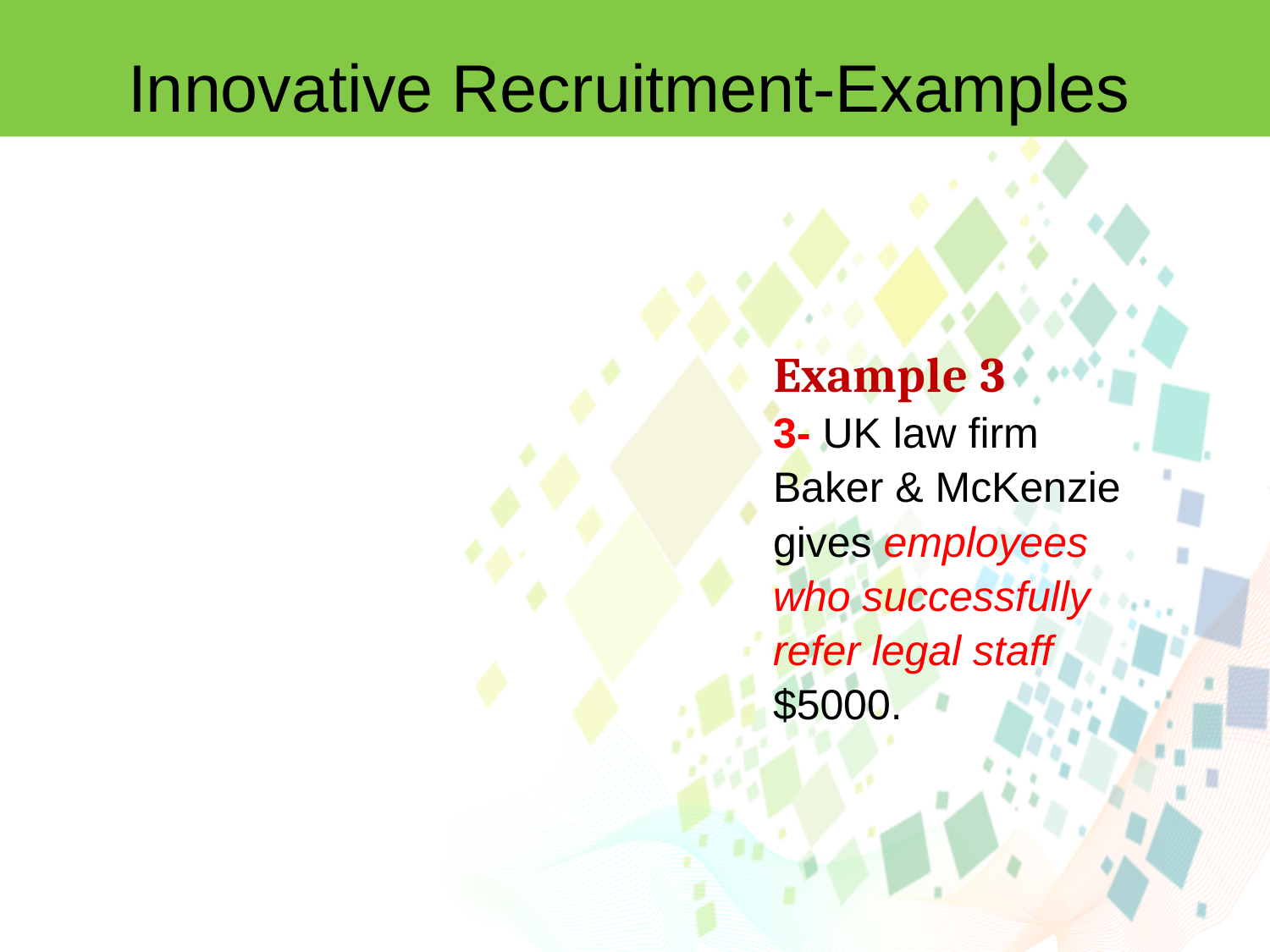

Innovative Recruitment-Examples
Example 3
3- UK law firm Baker & McKenzie gives employees who successfully refer legal staff $5000.